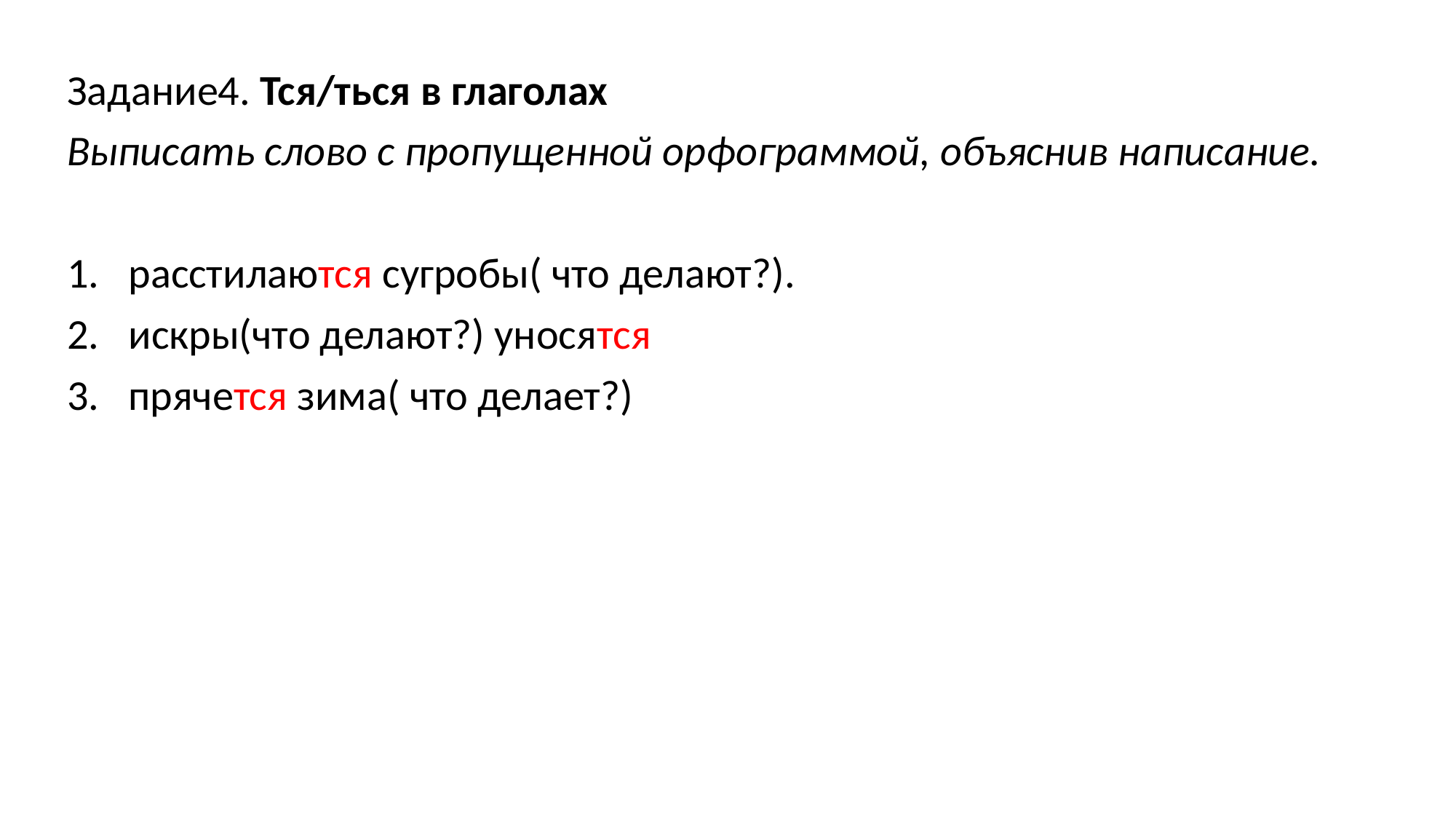

Задание4. Тся/ться в глаголах
Выписать слово с пропущенной орфограммой, объяснив написание.

расстилаются сугробы( что делают?).
искры(что делают?) уносятся
прячется зима( что делает?)